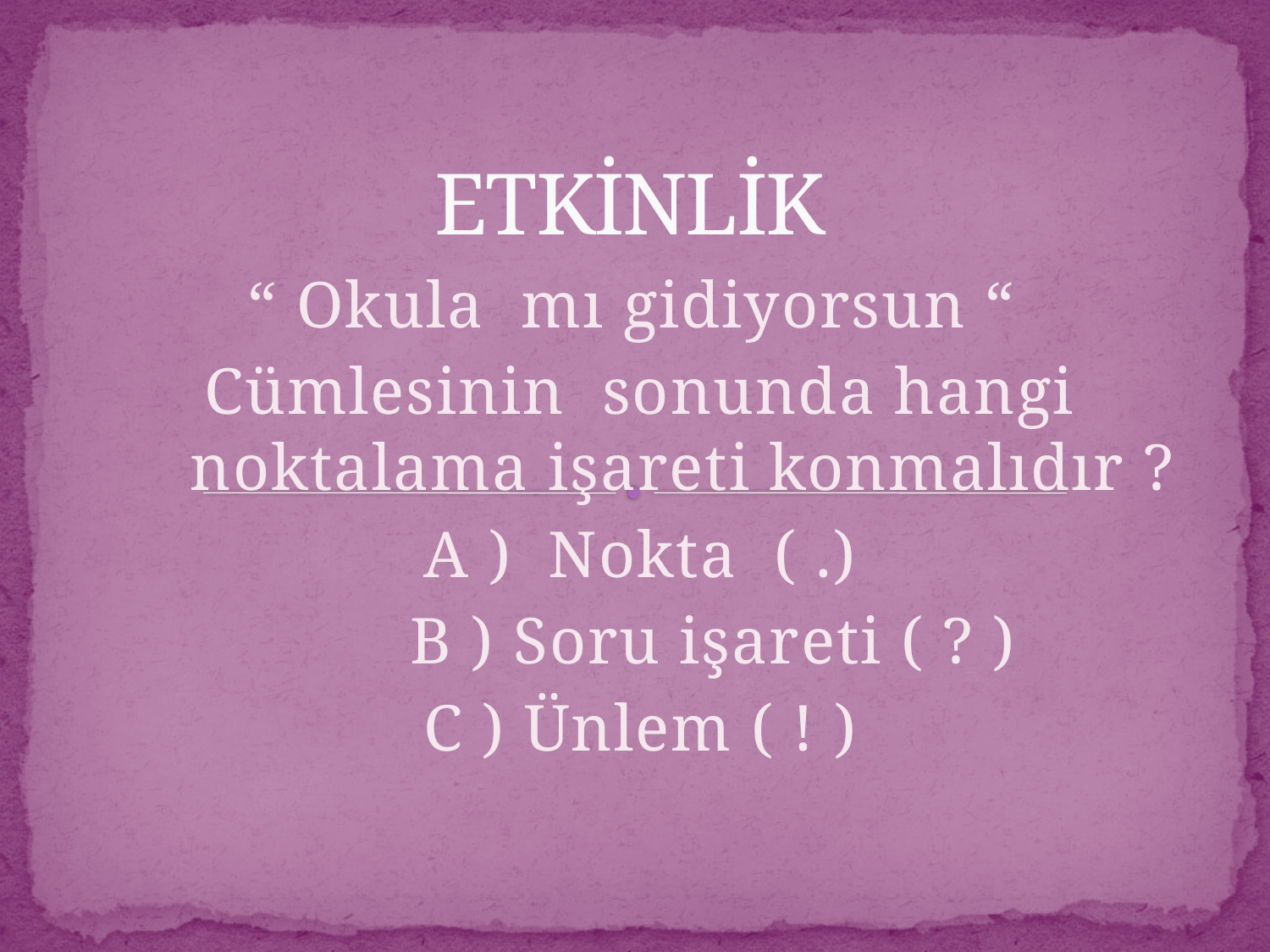

# ETKİNLİK
“ Okula  mı gidiyorsun “
Cümlesinin  sonunda hangi noktalama işareti konmalıdır ?
A )  Nokta  ( .)
        B ) Soru işareti ( ? )
C ) Ünlem ( ! )